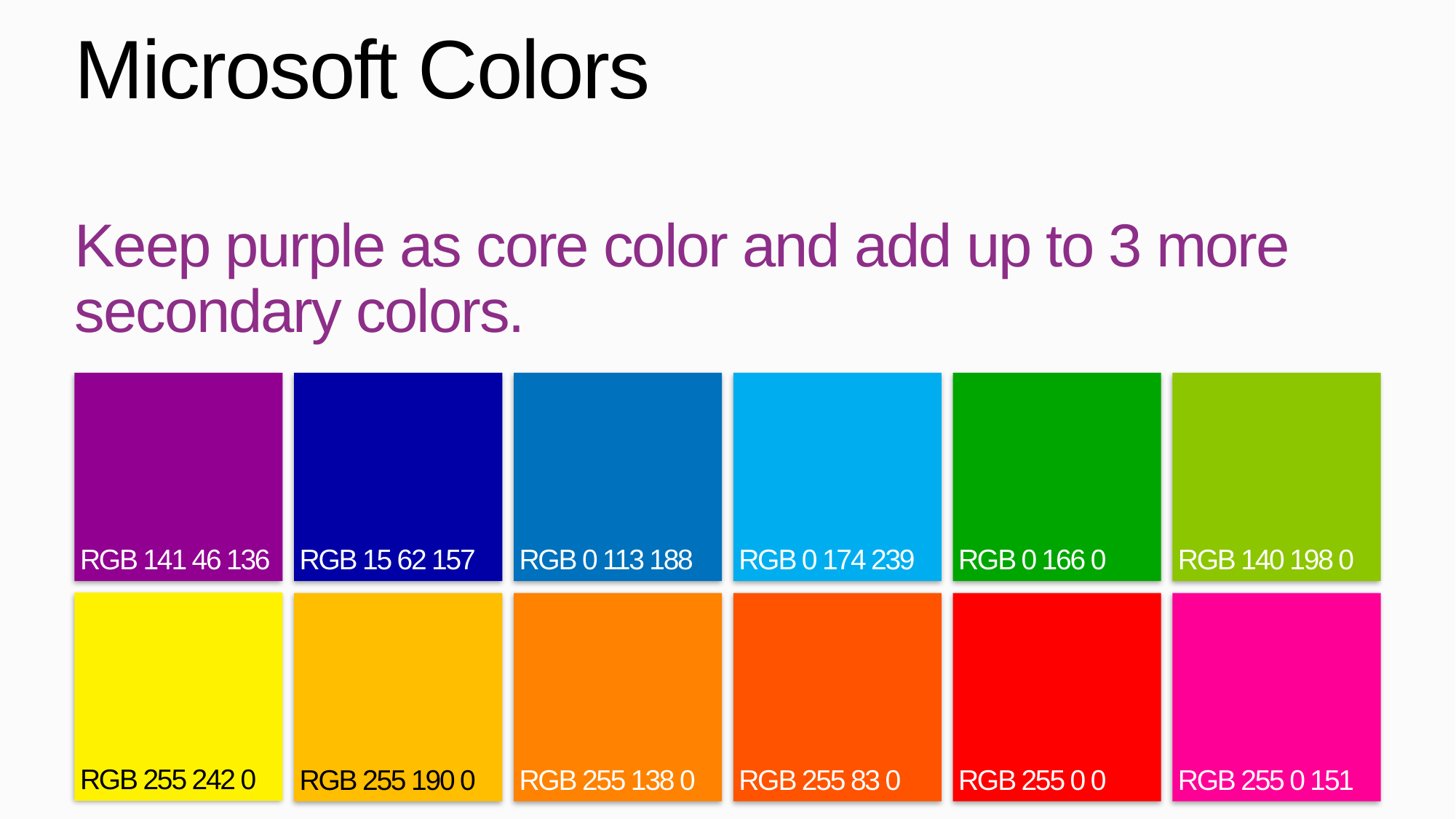

# Microsoft Colors
Keep purple as core color and add up to 3 more secondary colors.

RGB 141 46 136
RGB 15 62 157
RGB 0 113 188
RGB 0 174 239
RGB 0 166 0
RGB 140 198 0
RGB 255 242 0
RGB 255 190 0
RGB 255 138 0
RGB 255 83 0
RGB 255 0 0
RGB 255 0 151